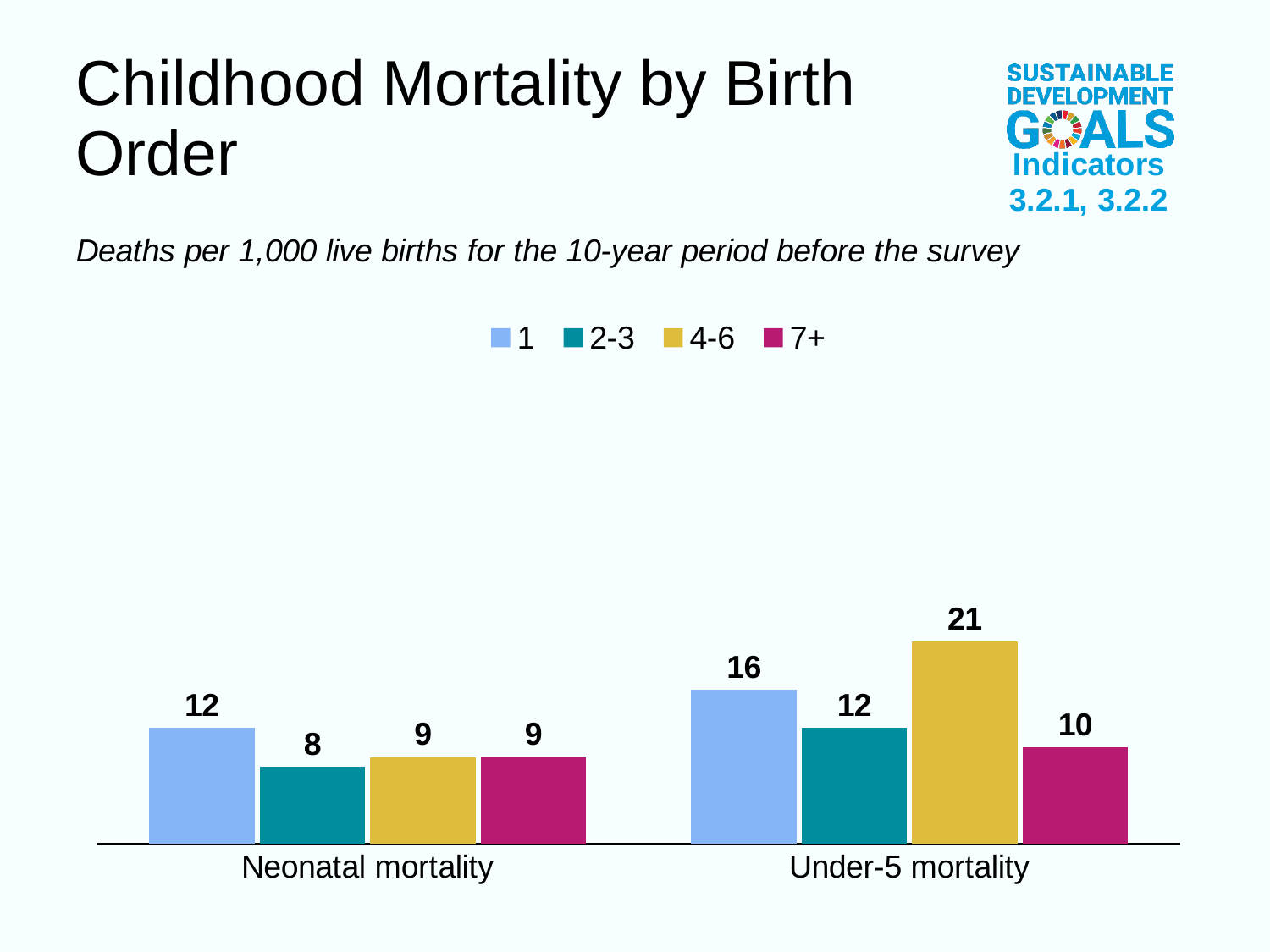

### Chart

| Category | 1 | 2-3 | 4-6 | 7+ |
|---|---|---|---|---|
| Neonatal mortality | 12.0 | 8.0 | 9.0 | 9.0 |
| Under-5 mortality | 16.0 | 12.0 | 21.0 | 10.0 |